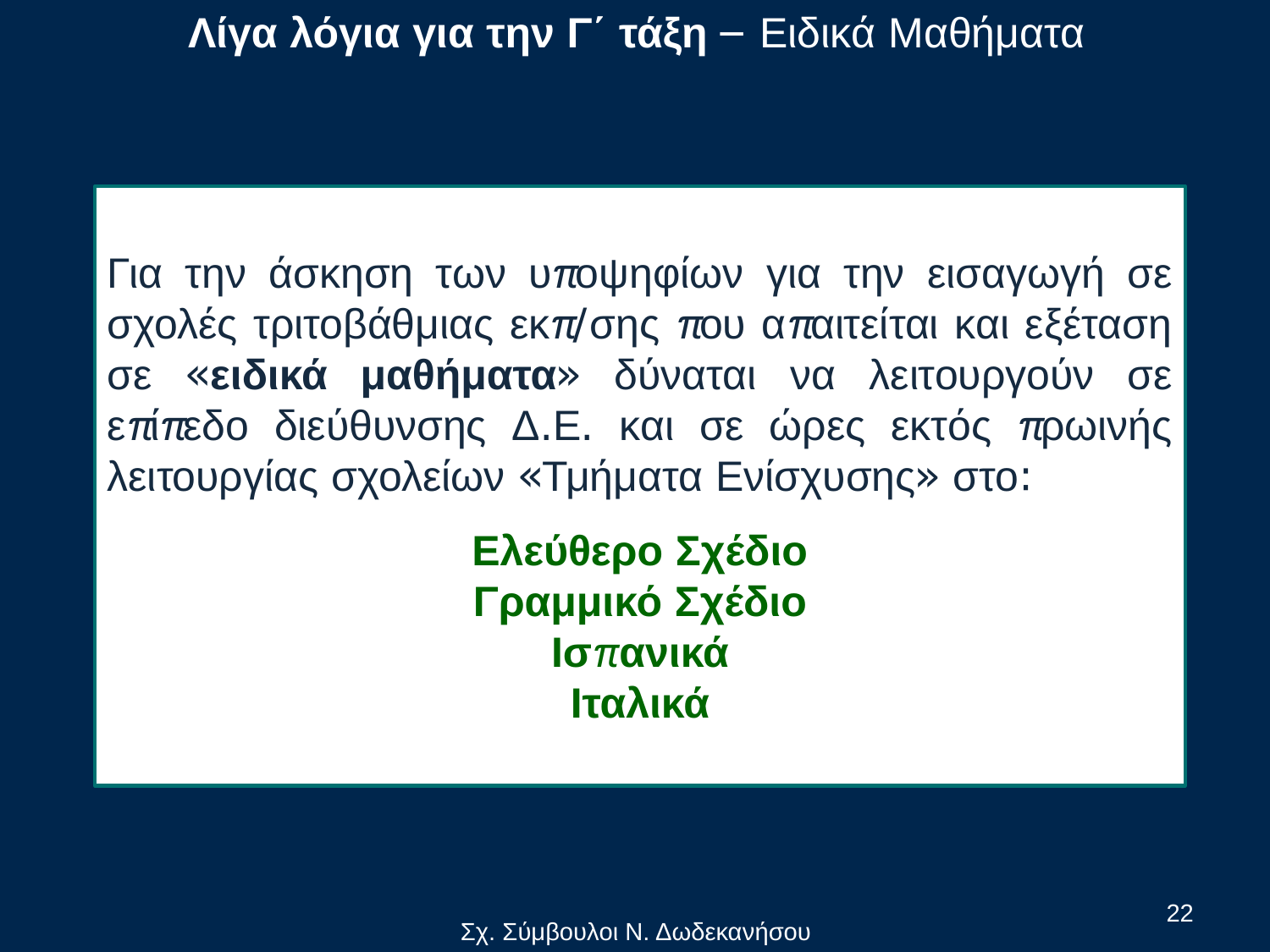

Λίγα λόγια για την Γ΄ τάξη – Ειδικά Μαθήματα
Για την άσκηση των υποψηφίων για την εισαγωγή σε σχολές τριτοβάθμιας εκπ/σης που απαιτείται και εξέταση σε «ειδικά μαθήματα» δύναται να λειτουργούν σε επίπεδο διεύθυνσης Δ.Ε. και σε ώρες εκτός πρωινής λειτουργίας σχολείων «Τμήματα Ενίσχυσης» στο:

Ελεύθερο Σχέδιο
Γραμμικό Σχέδιο
Ισπανικά
Ιταλικά
22
Σχ. Σύμβουλοι Ν. Δωδεκανήσου